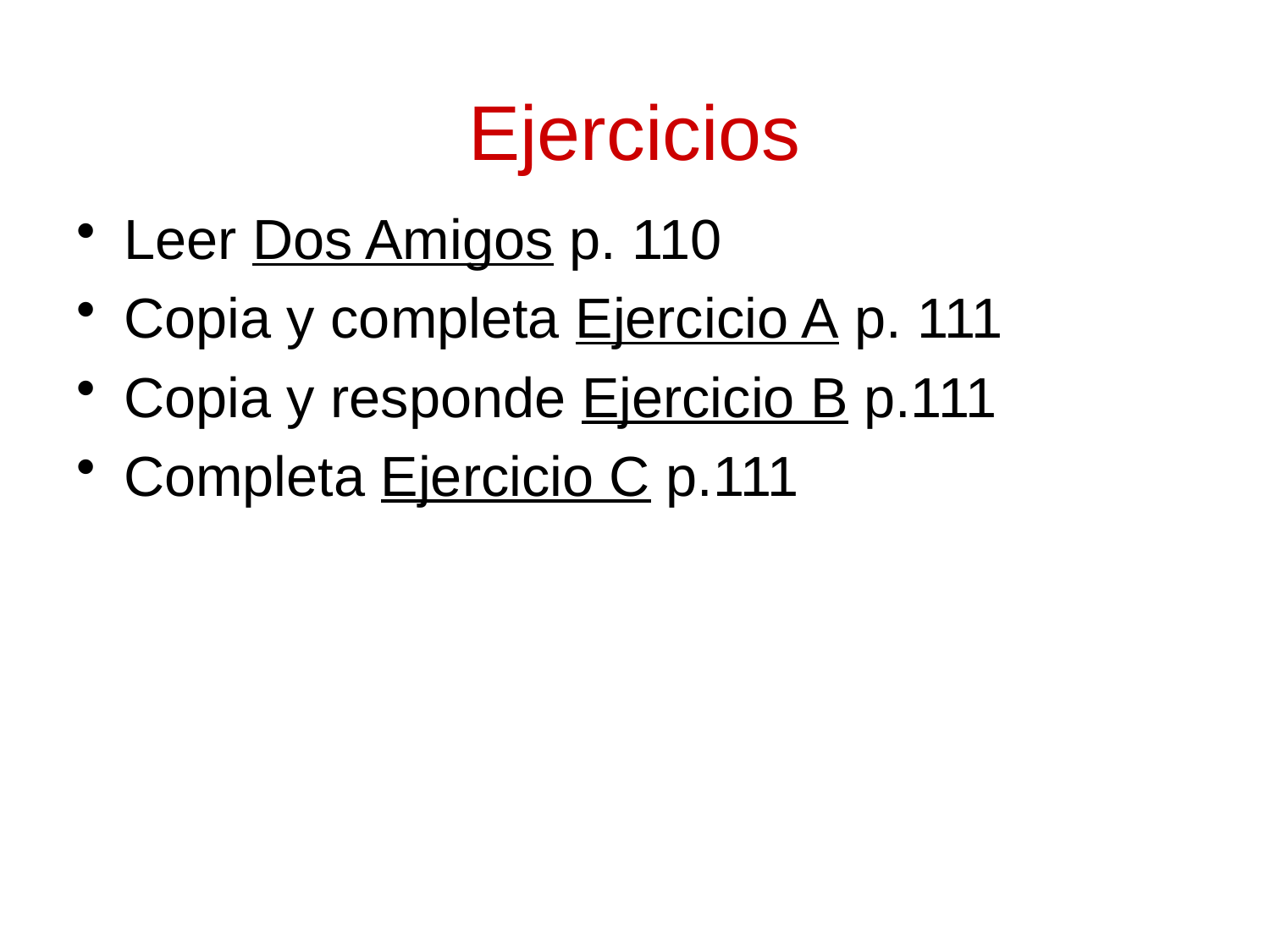

# Ejercicios
Leer Dos Amigos p. 110
Copia y completa Ejercicio A p. 111
Copia y responde Ejercicio B p.111
Completa Ejercicio C p.111